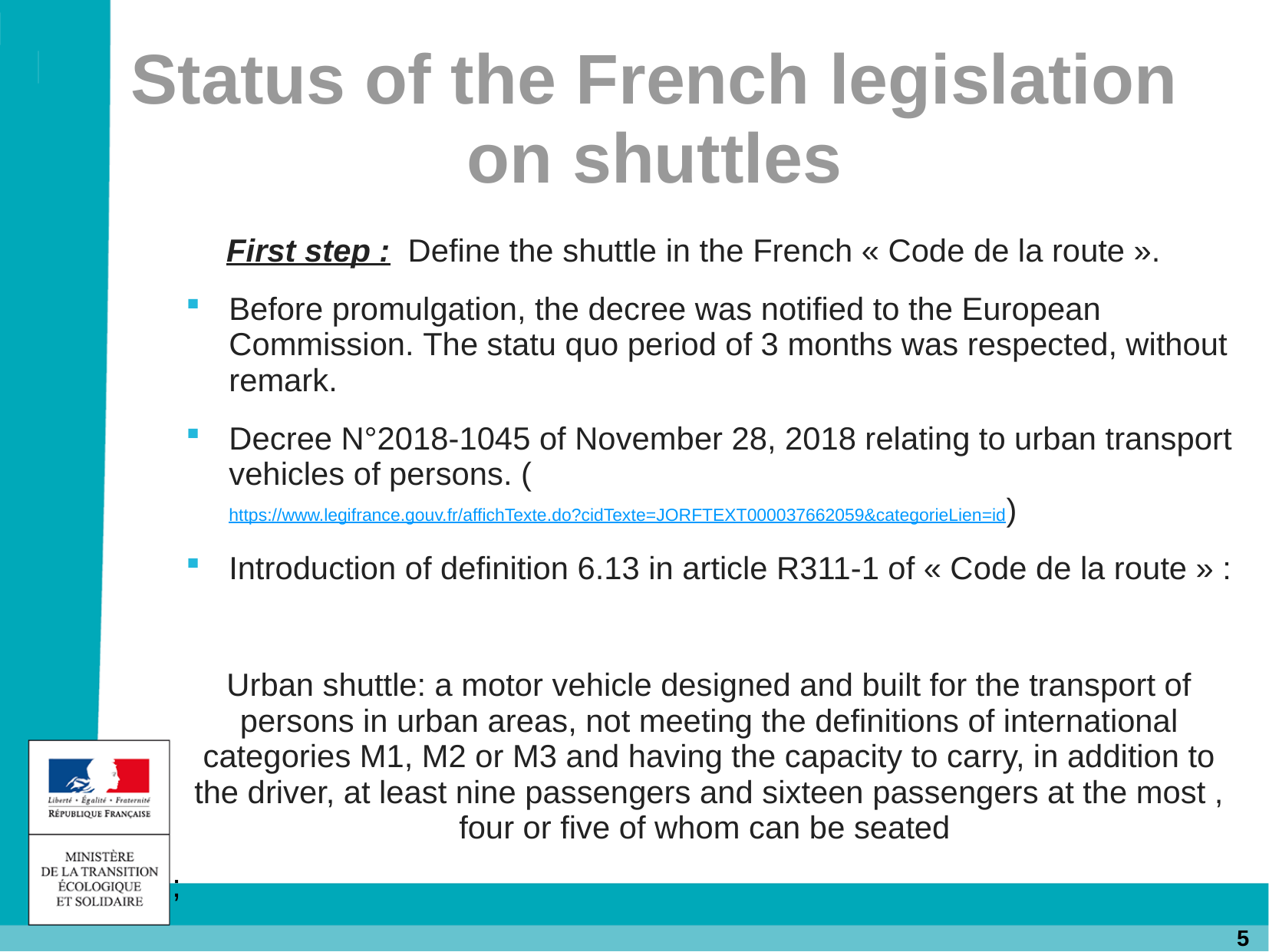

# Status of the French legislation on shuttles

First step :  Define the shuttle in the French « Code de la route ».
Before promulgation, the decree was notified to the European Commission. The statu quo period of 3 months was respected, without remark.
Decree N°2018-1045 of November 28, 2018 relating to urban transport vehicles of persons. (https://www.legifrance.gouv.fr/affichTexte.do?cidTexte=JORFTEXT000037662059&categorieLien=id)
Introduction of definition 6.13 in article R311-1 of « Code de la route » :

Urban shuttle: a motor vehicle designed and built for the transport of persons in urban areas, not meeting the definitions of international categories M1, M2 or M3 and having the capacity to carry, in addition to the driver, at least nine passengers and sixteen passengers at the most , four or five of whom can be seated
;

5